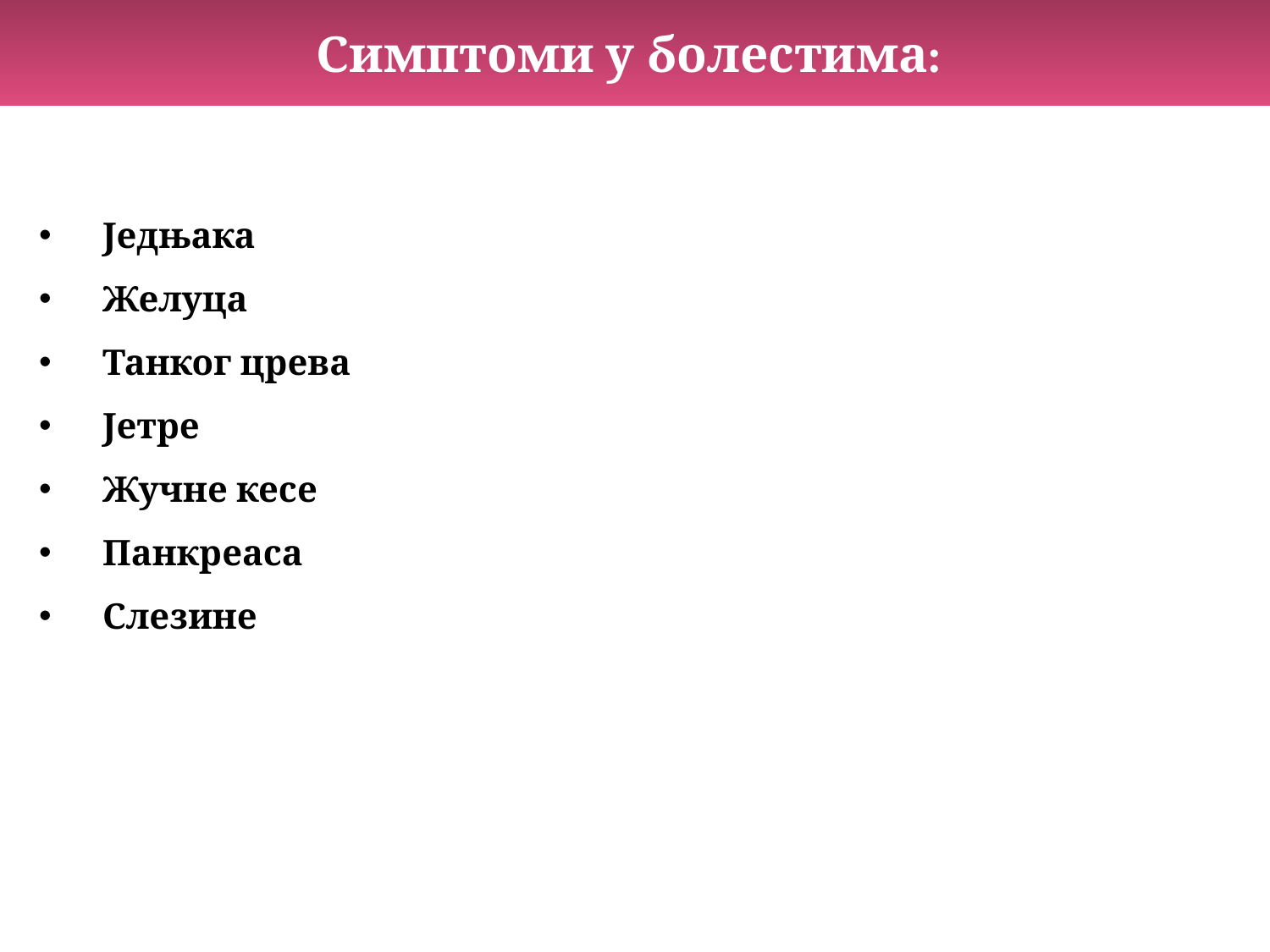

Симптоми у болестима:
Једњака
Желуца
Танког црева
Јетре
Жучне кесе
Панкреаса
Слезине